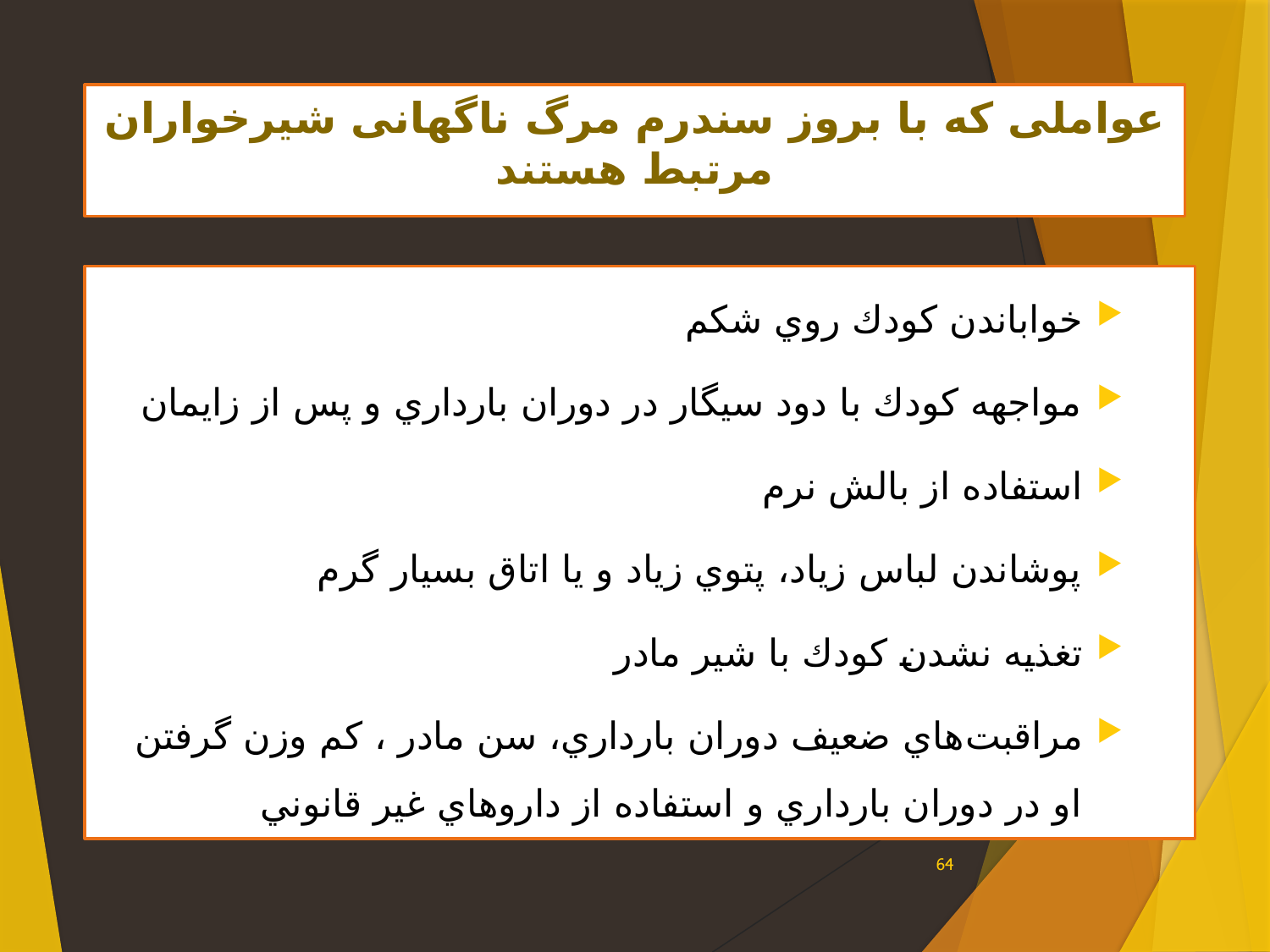

# عواملی که با بروز سندرم مرگ ناگهانی شیرخواران مرتبط هستند
خواباندن كودك روي شكم
مواجهه كودك با دود سيگار در دوران بارداري و پس از زايمان
استفاده از بالش نرم
پوشاندن لباس زياد، پتوي زياد و يا اتاق بسيار گرم
تغذيه نشدن كودك با شير مادر
مراقبت‌هاي ضعيف دوران بارداري، سن مادر ، كم وزن گرفتن او در دوران بارداري و استفاده از داروهاي غير قانوني

64